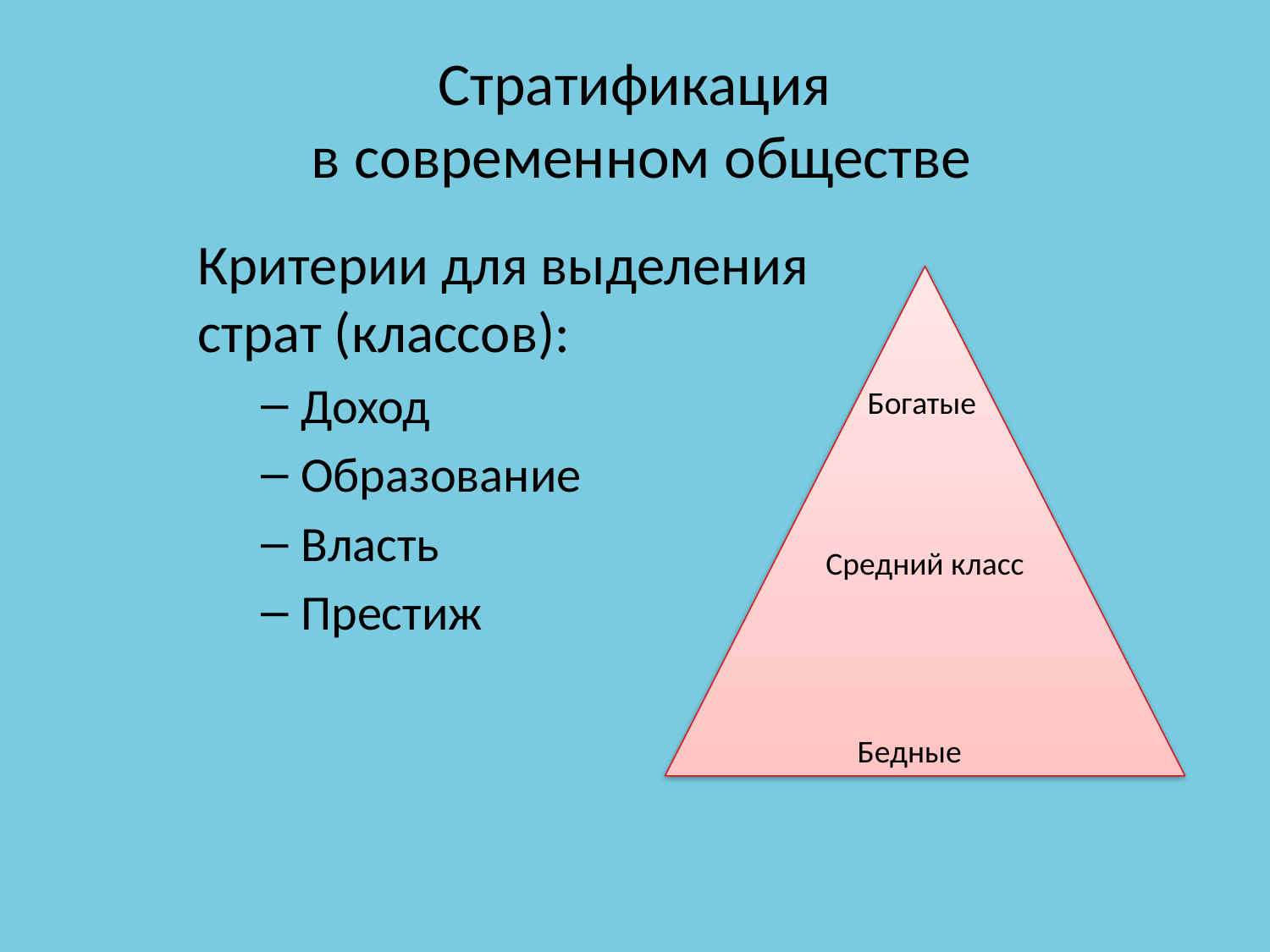

# Стратификация в современном обществе
Критерии для выделения страт (классов):
Доход
Образование
Власть
Престиж

Богатые

Средний класс
Бедные